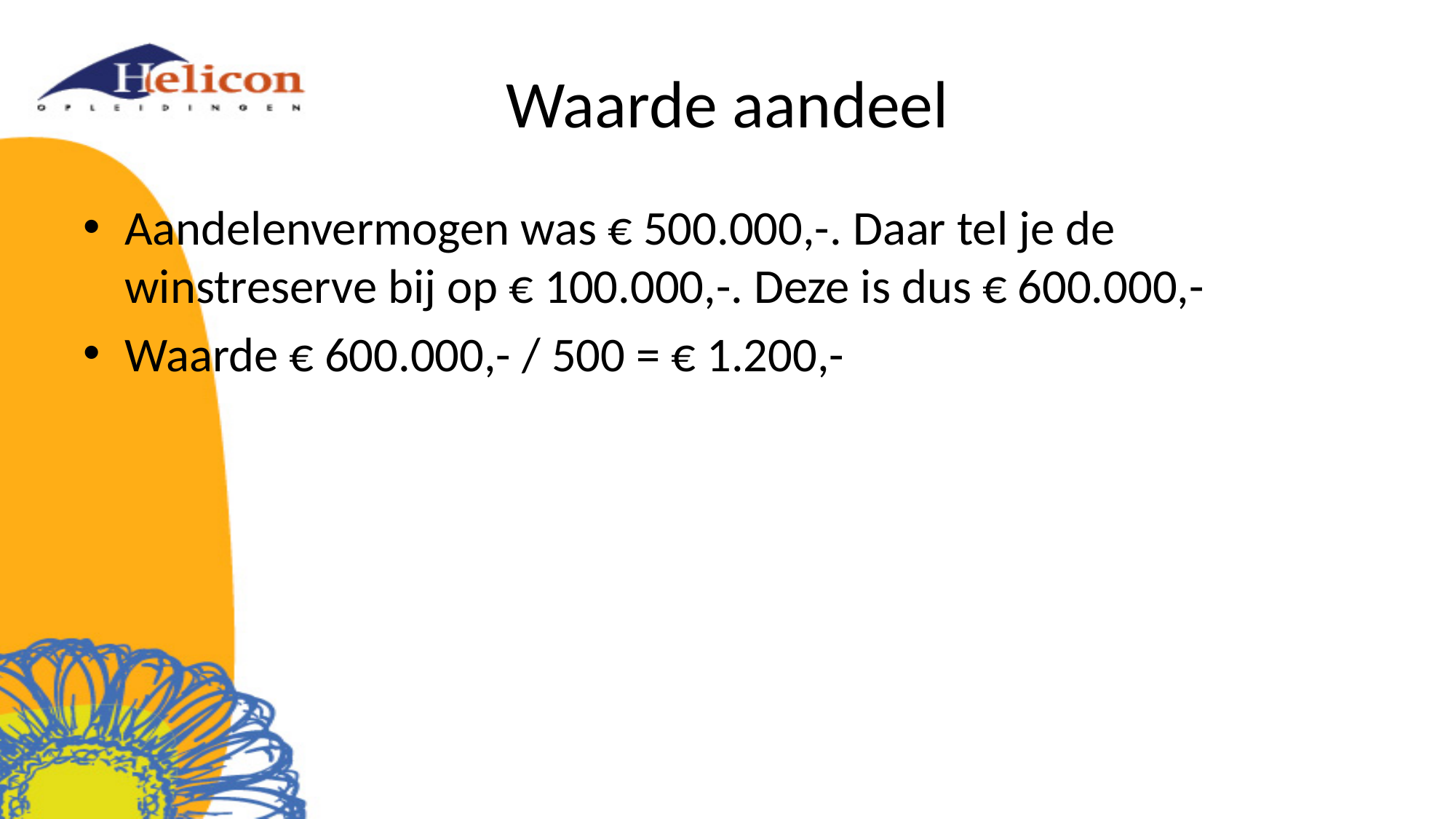

# Waarde aandeel
Aandelenvermogen was € 500.000,-. Daar tel je de winstreserve bij op € 100.000,-. Deze is dus € 600.000,-
Waarde € 600.000,- / 500 = € 1.200,-